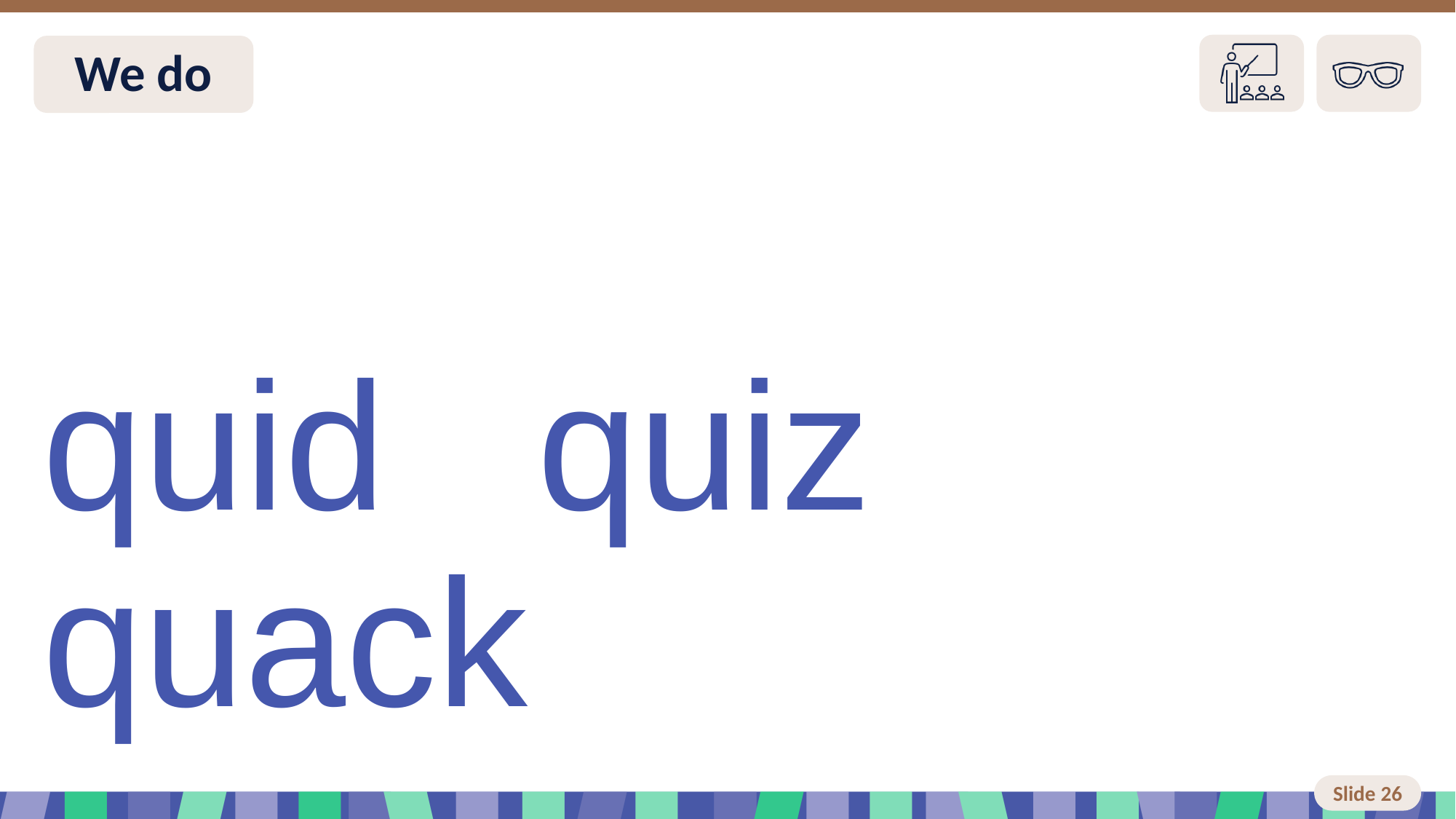

# Slide 26 We do
quid   quiz  quack